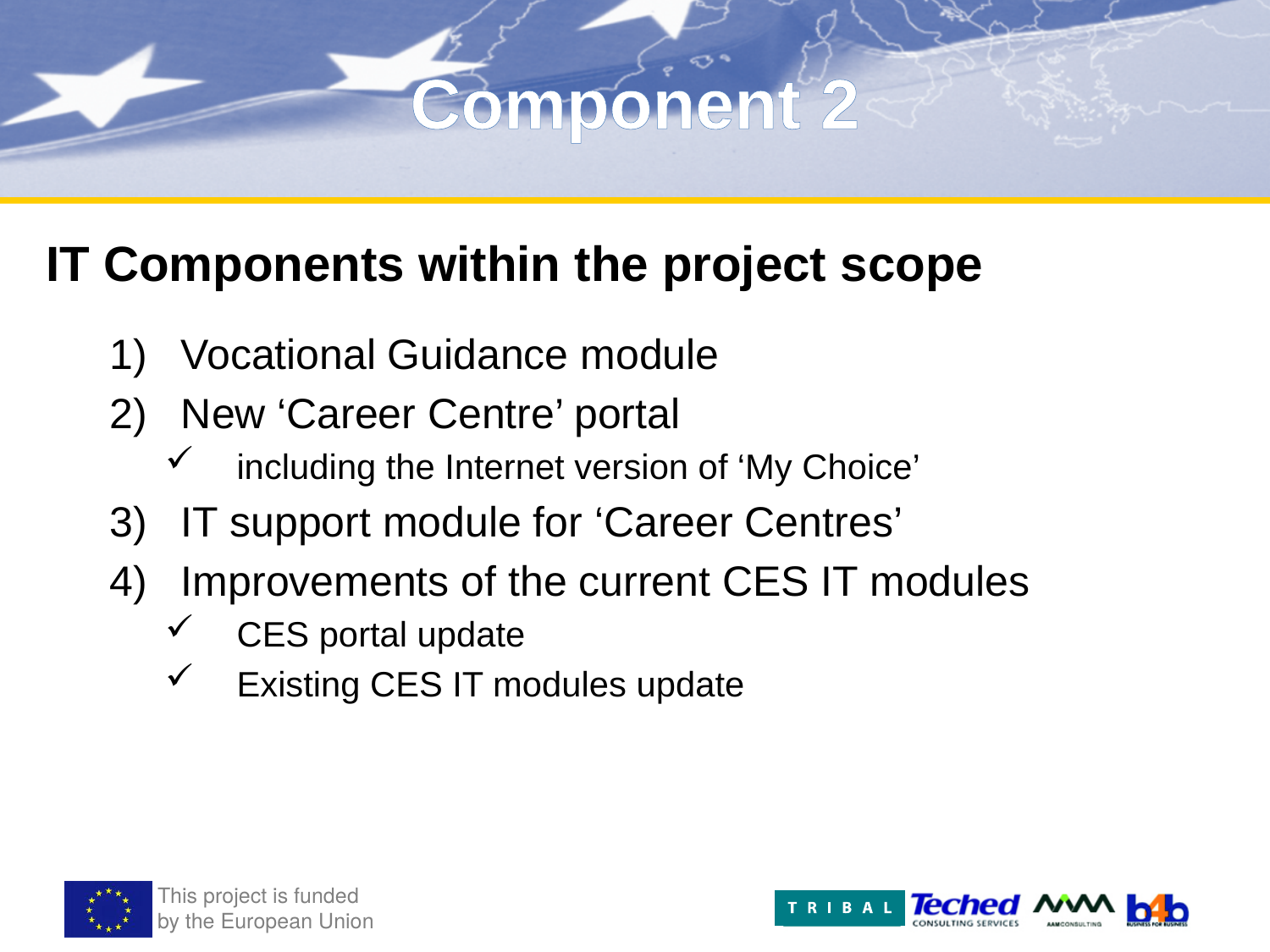

# Component 2
IT Components within the project scope

Vocational Guidance module
New ‘Career Centre’ portal
including the Internet version of ‘My Choice’
IT support module for ‘Career Centres’
Improvements of the current CES IT modules
CES portal update
Existing CES IT modules update